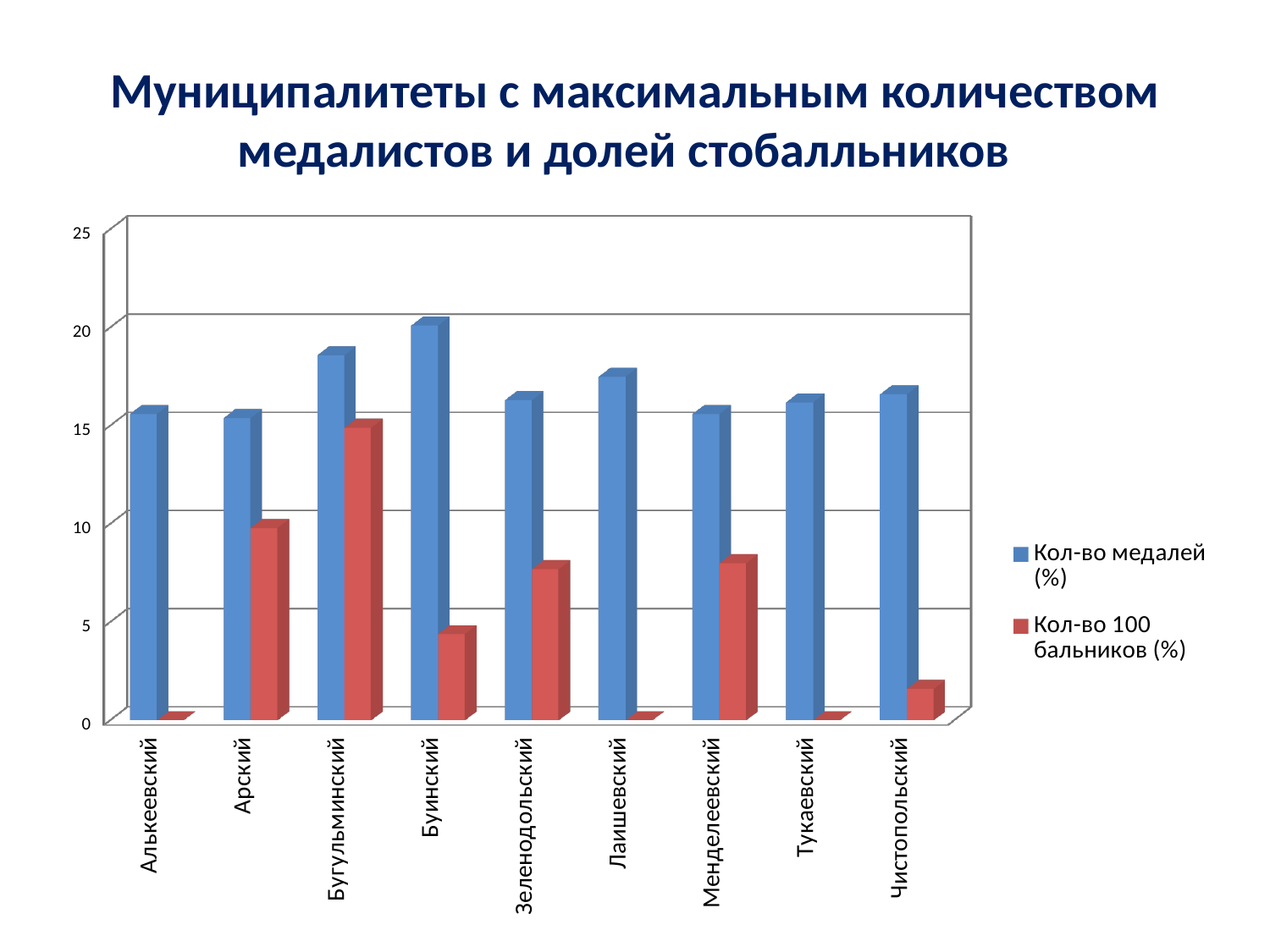

# Муниципалитеты с максимальным количеством медалистов и долей стобалльников

[unsupported chart]